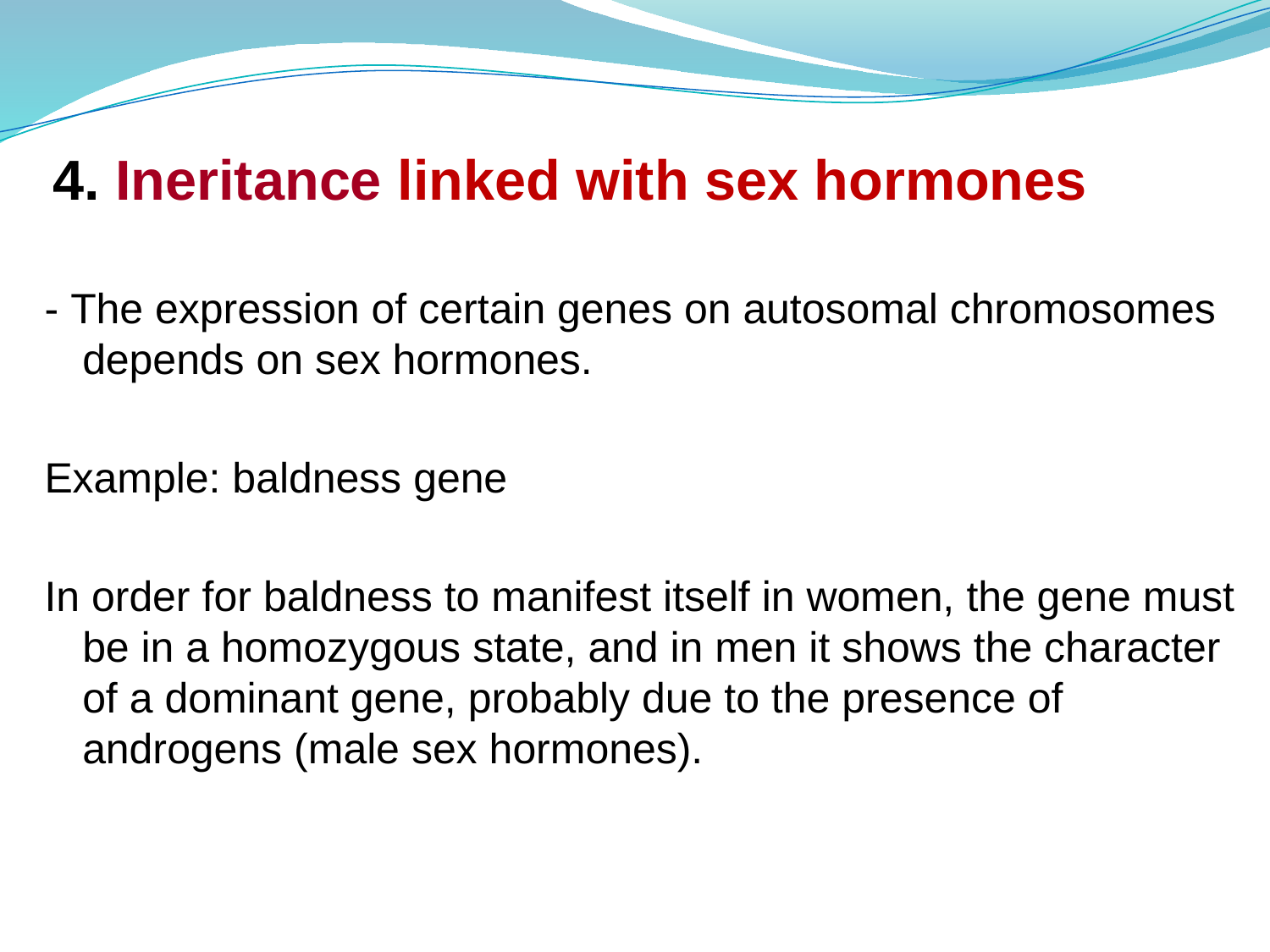

# 4. Ineritance linked with sex hormones
- The expression of certain genes on autosomal chromosomes depends on sex hormones.

Example: baldness gene

In order for baldness to manifest itself in women, the gene must be in a homozygous state, and in men it shows the character of a dominant gene, probably due to the presence of androgens (male sex hormones).